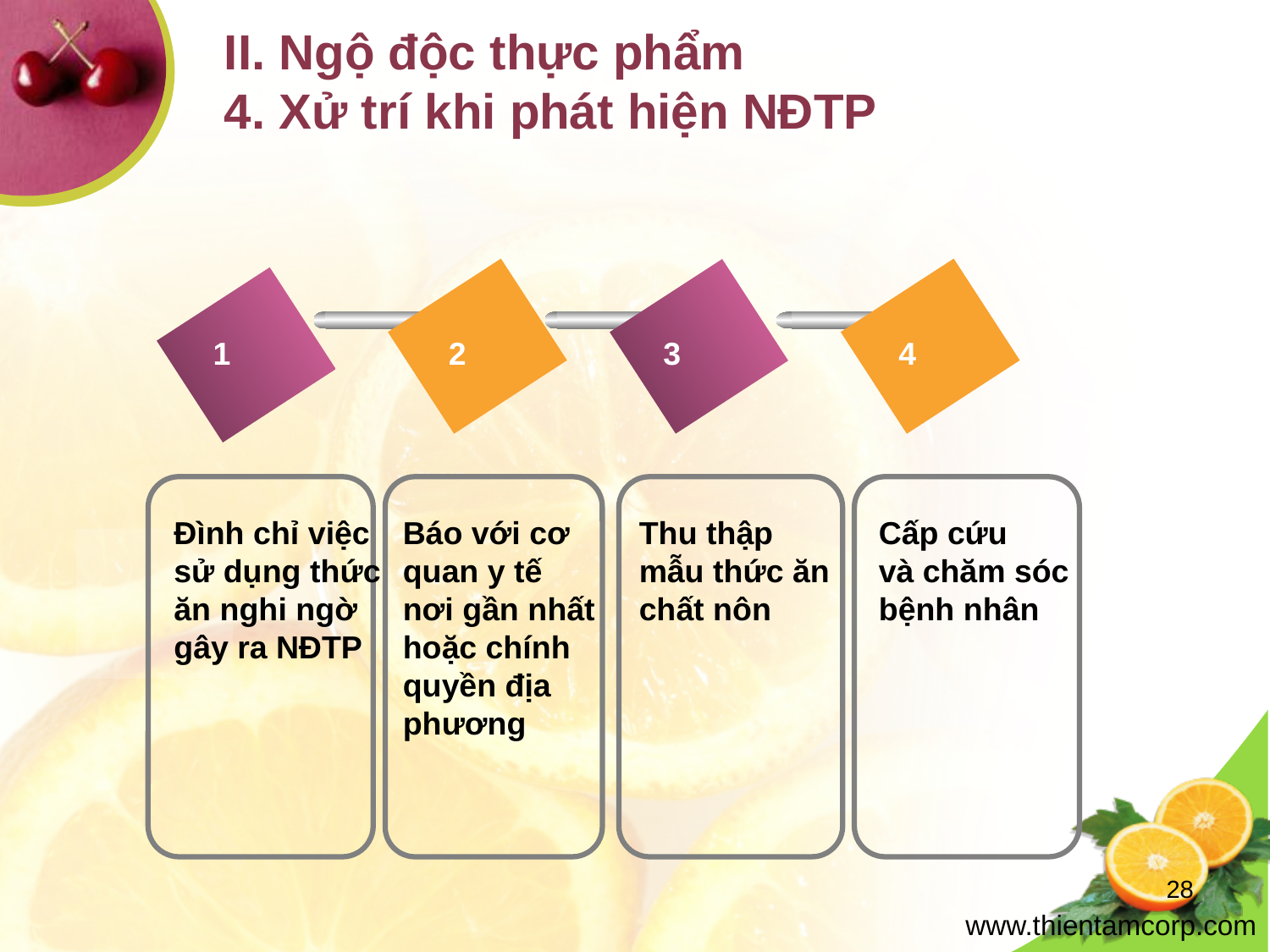

# II. Ngộ độc thực phẩm 4. Xử trí khi phát hiện NĐTP

1
2
3
4

Đình chỉ việc
sử dụng thức
ăn nghi ngờ
gây ra NĐTP
Báo với cơ
quan y tế
nơi gần nhất
hoặc chính
quyền địa
phương
Thu thập
mẫu thức ăn
chất nôn
Cấp cứu
và chăm sóc
bệnh nhân
28